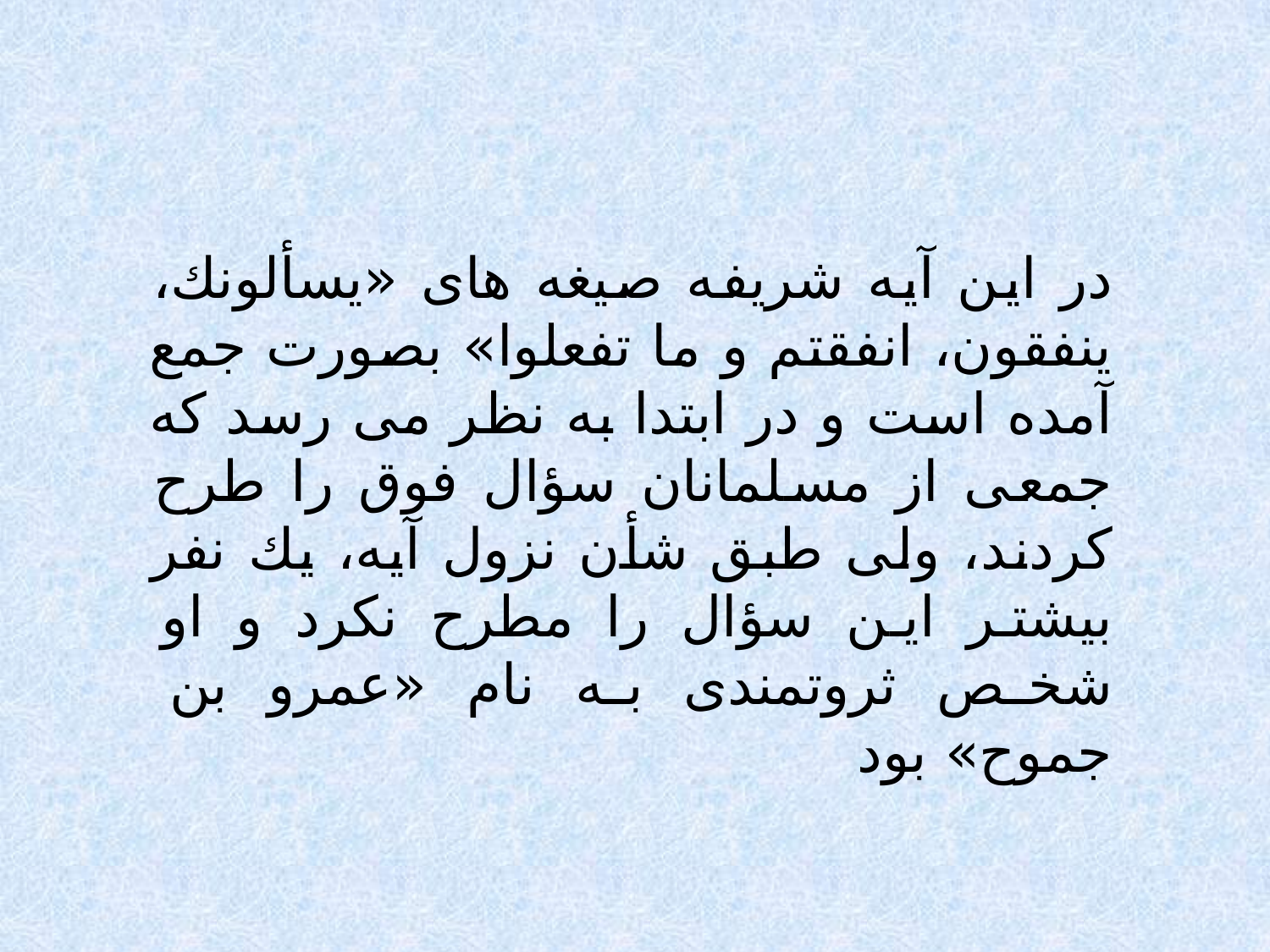

در اين آيه شريفه صيغه هاى «يسألونك، ينفقون، انفقتم و ما تفعلوا» بصورت جمع آمده است و در ابتدا به نظر مى رسد كه جمعى از مسلمانان سؤال فوق را طرح كردند، ولى طبق شأن نزول آيه، يك نفر بيشتر اين سؤال را مطرح نكرد و او شخص ثروتمندى به نام «عمرو بن جموح» بود